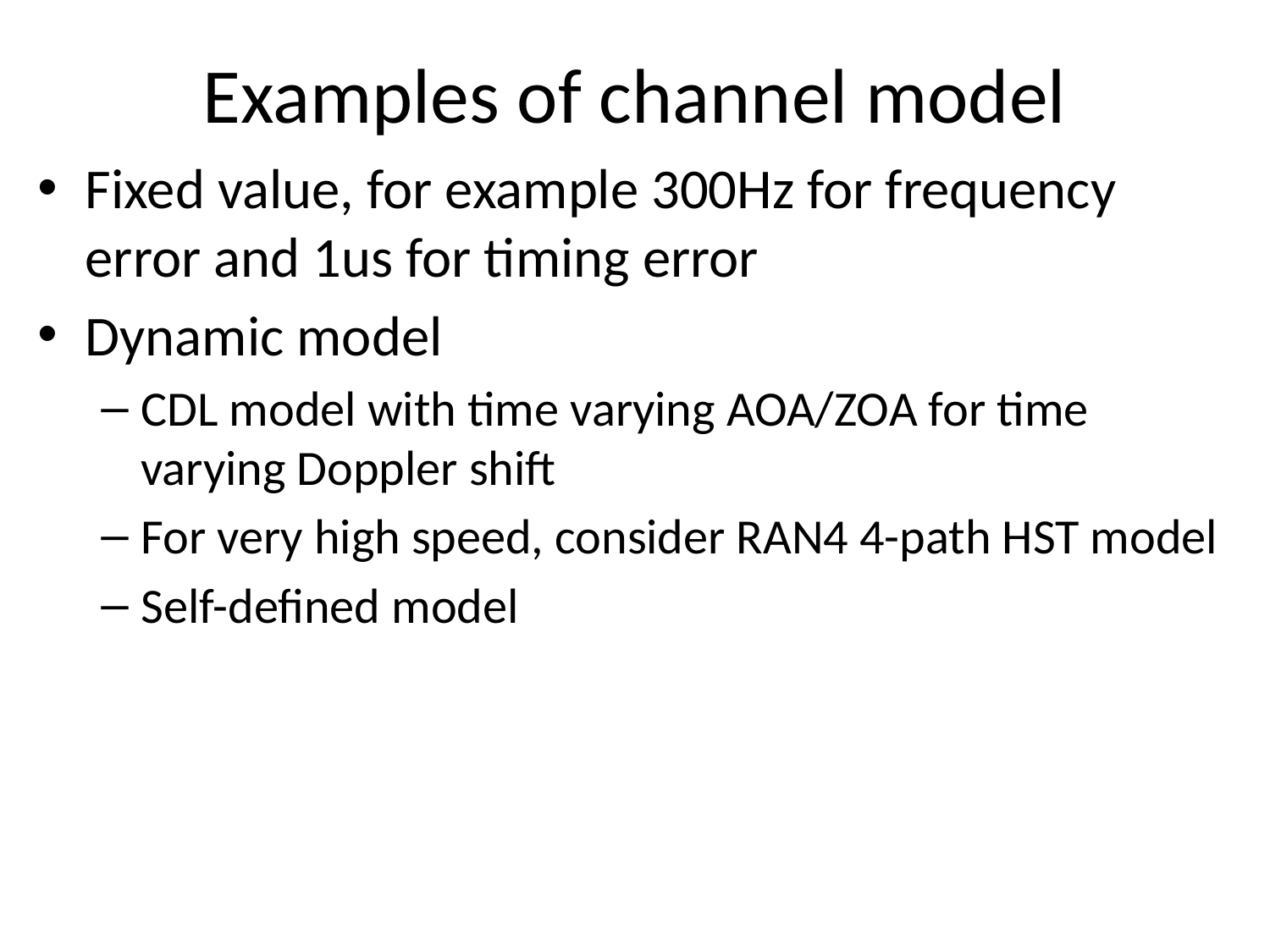

# Examples of channel model
Fixed value, for example 300Hz for frequency error and 1us for timing error
Dynamic model
CDL model with time varying AOA/ZOA for time varying Doppler shift
For very high speed, consider RAN4 4-path HST model
Self-defined model